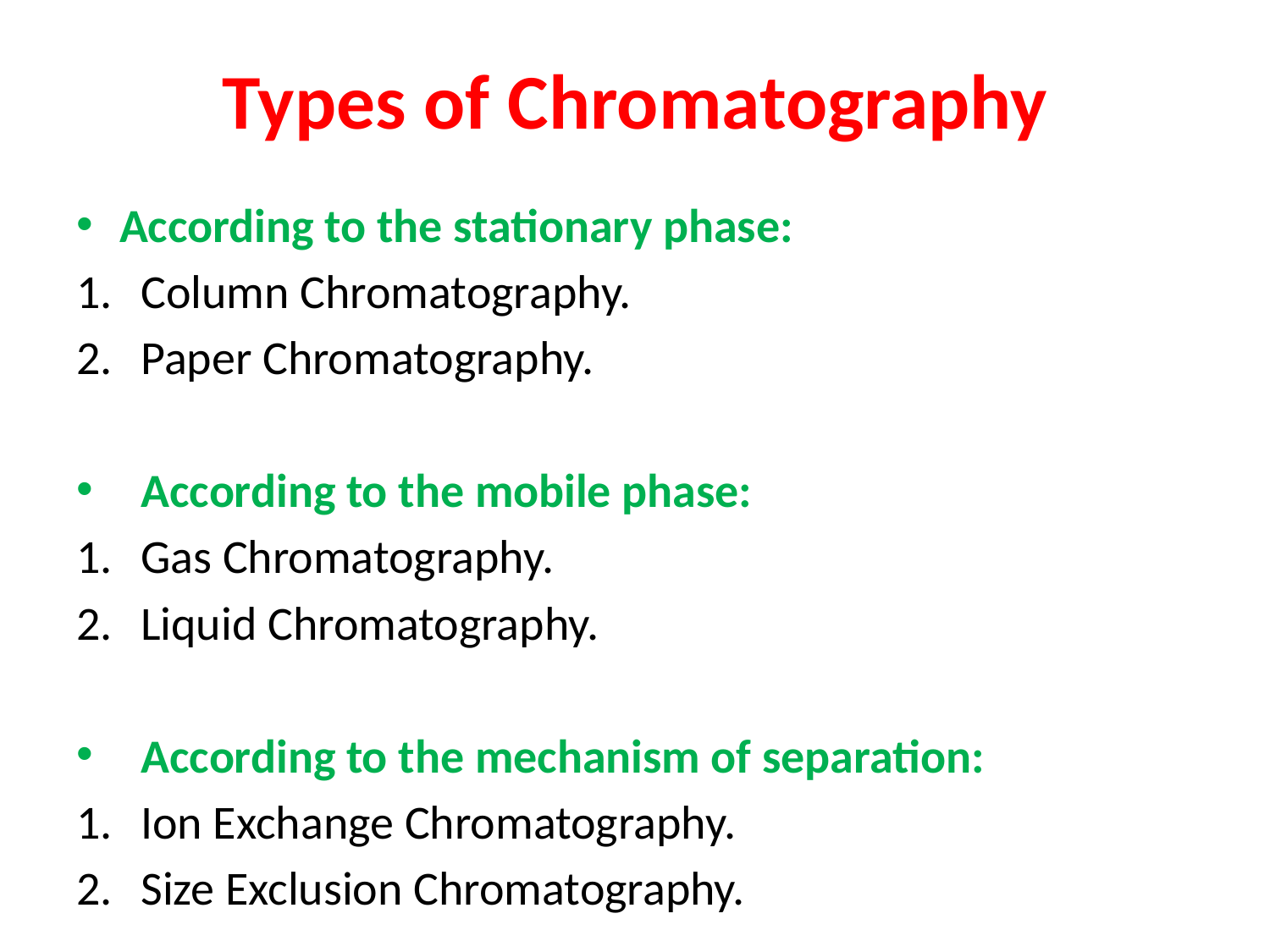

# Types of Chromatography
According to the stationary phase:
Column Chromatography.
Paper Chromatography.

According to the mobile phase:
Gas Chromatography.
Liquid Chromatography.

According to the mechanism of separation:
Ion Exchange Chromatography.
Size Exclusion Chromatography.